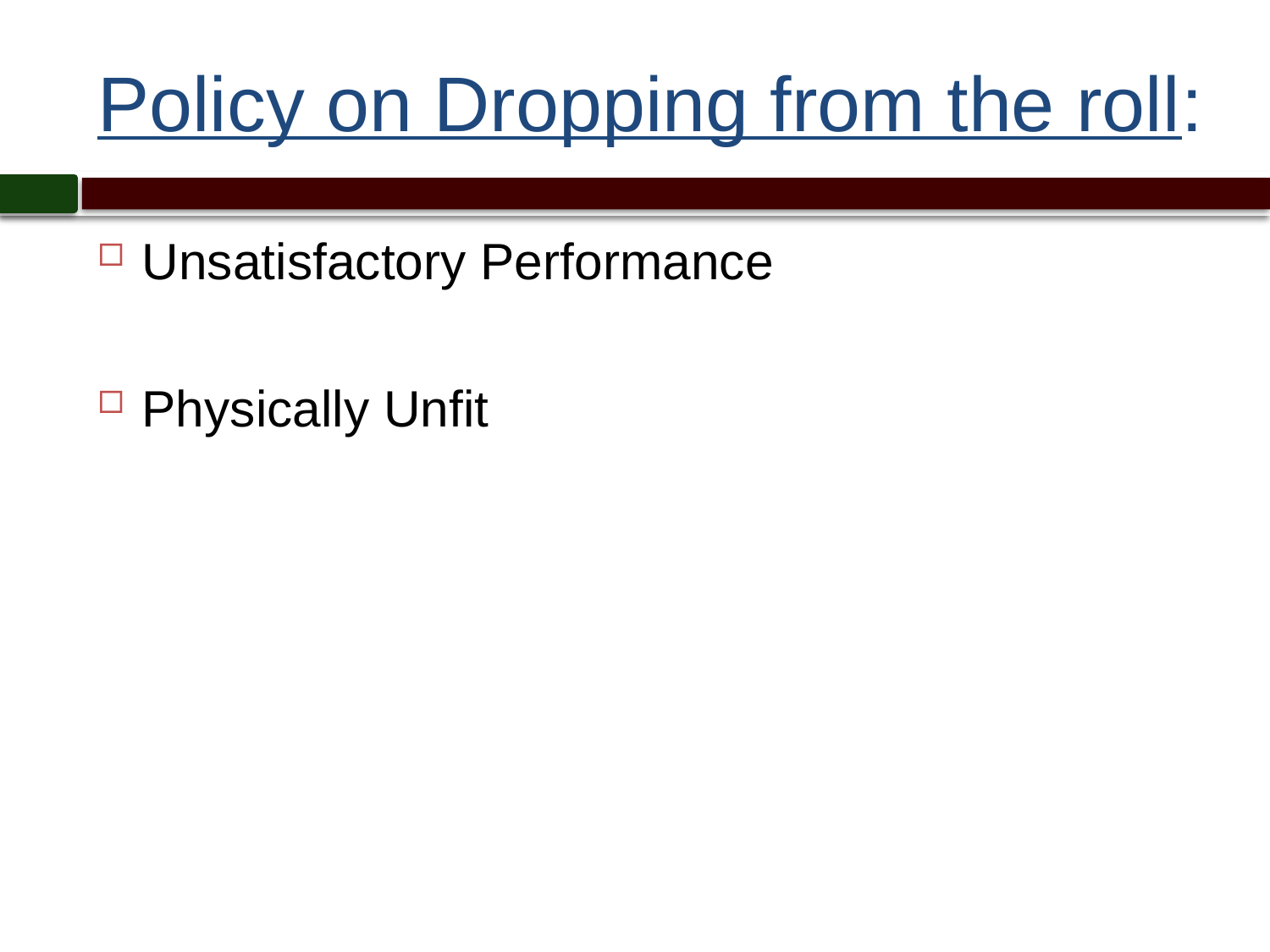

# Policy on Dropping from the roll:
Unsatisfactory Performance

Physically Unfit